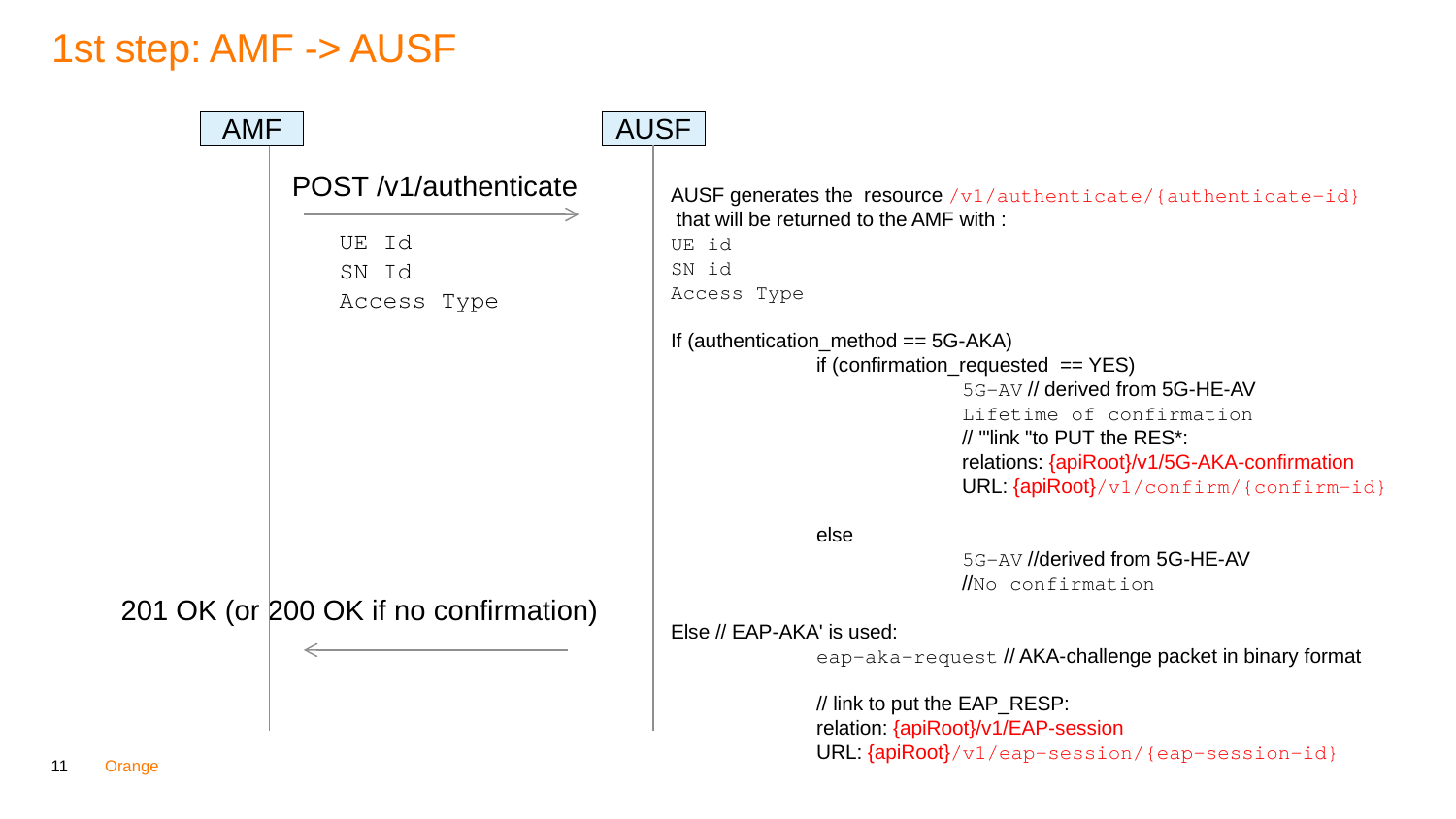

# 1st step: AMF -> AUSF
AUSF
AMF
POST /v1/authenticate
AUSF generates the  resource /v1/authenticate/{authenticate-id}
 that will be returned to the AMF with :
UE id
SN id
Access Type

If (authentication_method == 5G-AKA)
	if (confirmation_requested  == YES)
		5G-AV // derived from 5G-HE-AV
		Lifetime of confirmation
		// '"link "to PUT the RES*:
		relations: {apiRoot}/v1/5G-AKA-confirmation
		URL: {apiRoot}/v1/confirm/{confirm-id}

	else
		5G-AV //derived from 5G-HE-AV
		//No confirmation

Else // EAP-AKA' is used:
	eap-aka-request // AKA-challenge packet in binary format

	// link to put the EAP_RESP:
	relation: {apiRoot}/v1/EAP-session
	URL: {apiRoot}/v1/eap-session/{eap-session-id}

UE Id
SN Id
Access Type
201 OK (or 200 OK if no confirmation)